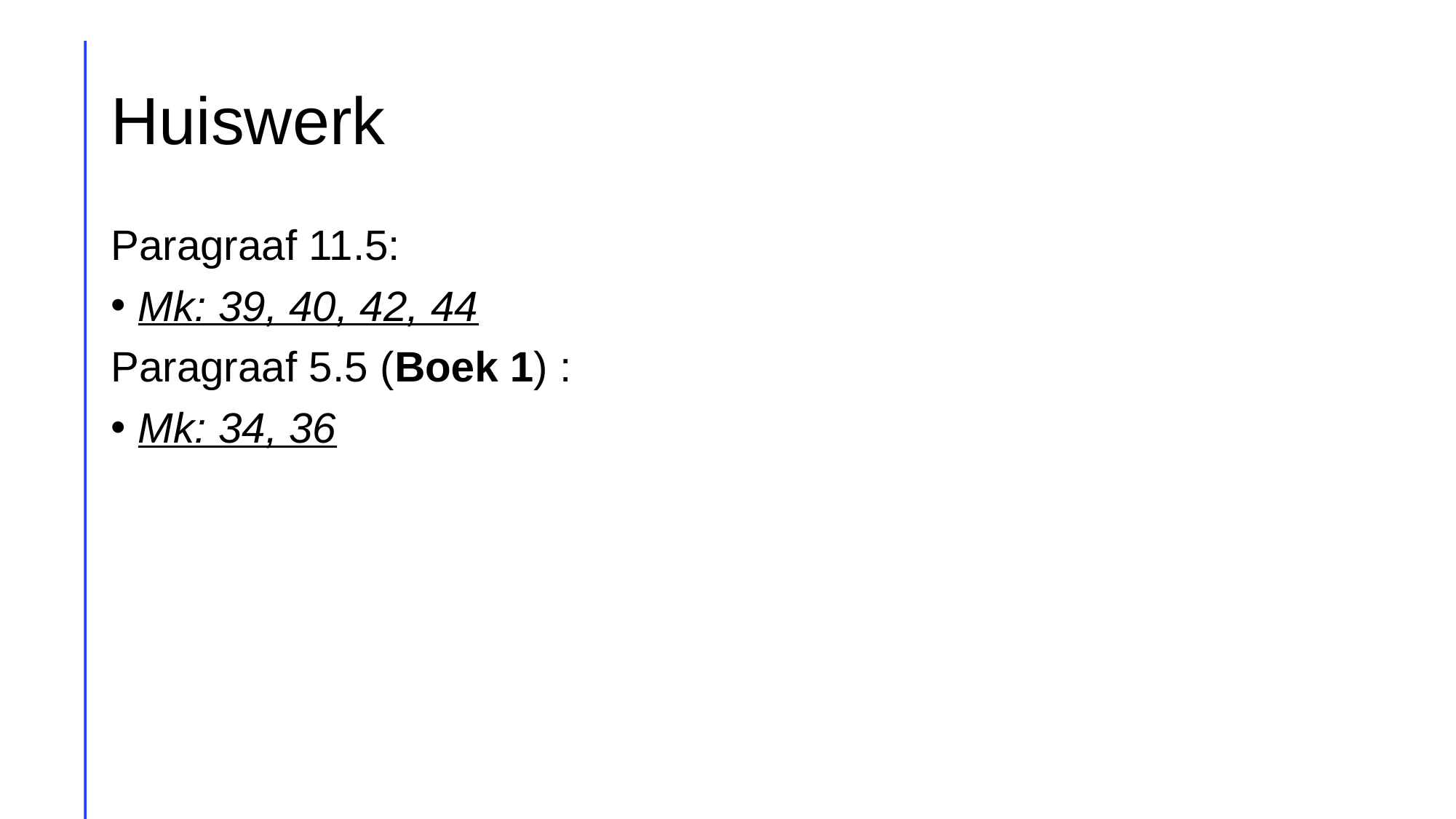

# Huiswerk
Paragraaf 11.5:
Mk: 39, 40, 42, 44
Paragraaf 5.5 (Boek 1) :
Mk: 34, 36